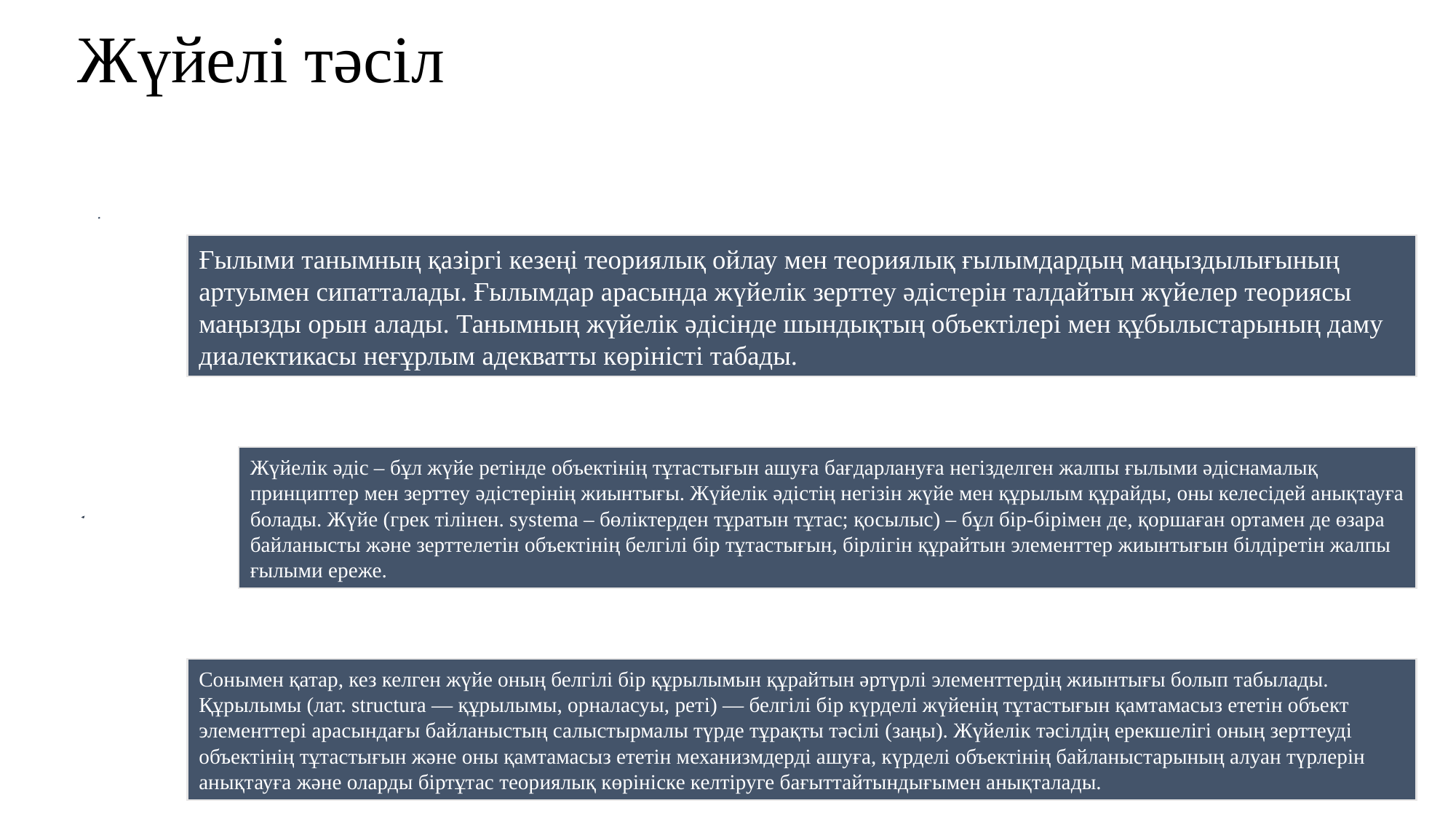

# Жүйелі тәсіл
Ғылыми танымның қазіргі кезеңі теориялық ойлау мен теориялық ғылымдардың маңыздылығының артуымен сипатталады. Ғылымдар арасында жүйелік зерттеу әдістерін талдайтын жүйелер теориясы маңызды орын алады. Танымның жүйелік әдісінде шындықтың объектілері мен құбылыстарының даму диалектикасы неғұрлым адекватты көріністі табады.
Жүйелік әдіс – бұл жүйе ретінде объектінің тұтастығын ашуға бағдарлануға негізделген жалпы ғылыми әдіснамалық принциптер мен зерттеу әдістерінің жиынтығы. Жүйелік әдістің негізін жүйе мен құрылым құрайды, оны келесідей анықтауға болады. Жүйе (грек тілінен. systema – бөліктерден тұратын тұтас; қосылыс) – бұл бір-бірімен де, қоршаған ортамен де өзара байланысты және зерттелетін объектінің белгілі бір тұтастығын, бірлігін құрайтын элементтер жиынтығын білдіретін жалпы ғылыми ереже.
Сонымен қатар, кез келген жүйе оның белгілі бір құрылымын құрайтын әртүрлі элементтердің жиынтығы болып табылады. Құрылымы (лат. structura — құрылымы, орналасуы, реті) — белгілі бір күрделі жүйенің тұтастығын қамтамасыз ететін объект элементтері арасындағы байланыстың салыстырмалы түрде тұрақты тәсілі (заңы). Жүйелік тәсілдің ерекшелігі оның зерттеуді объектінің тұтастығын және оны қамтамасыз ететін механизмдерді ашуға, күрделі объектінің байланыстарының алуан түрлерін анықтауға және оларды біртұтас теориялық көрініске келтіруге бағыттайтындығымен анықталады.